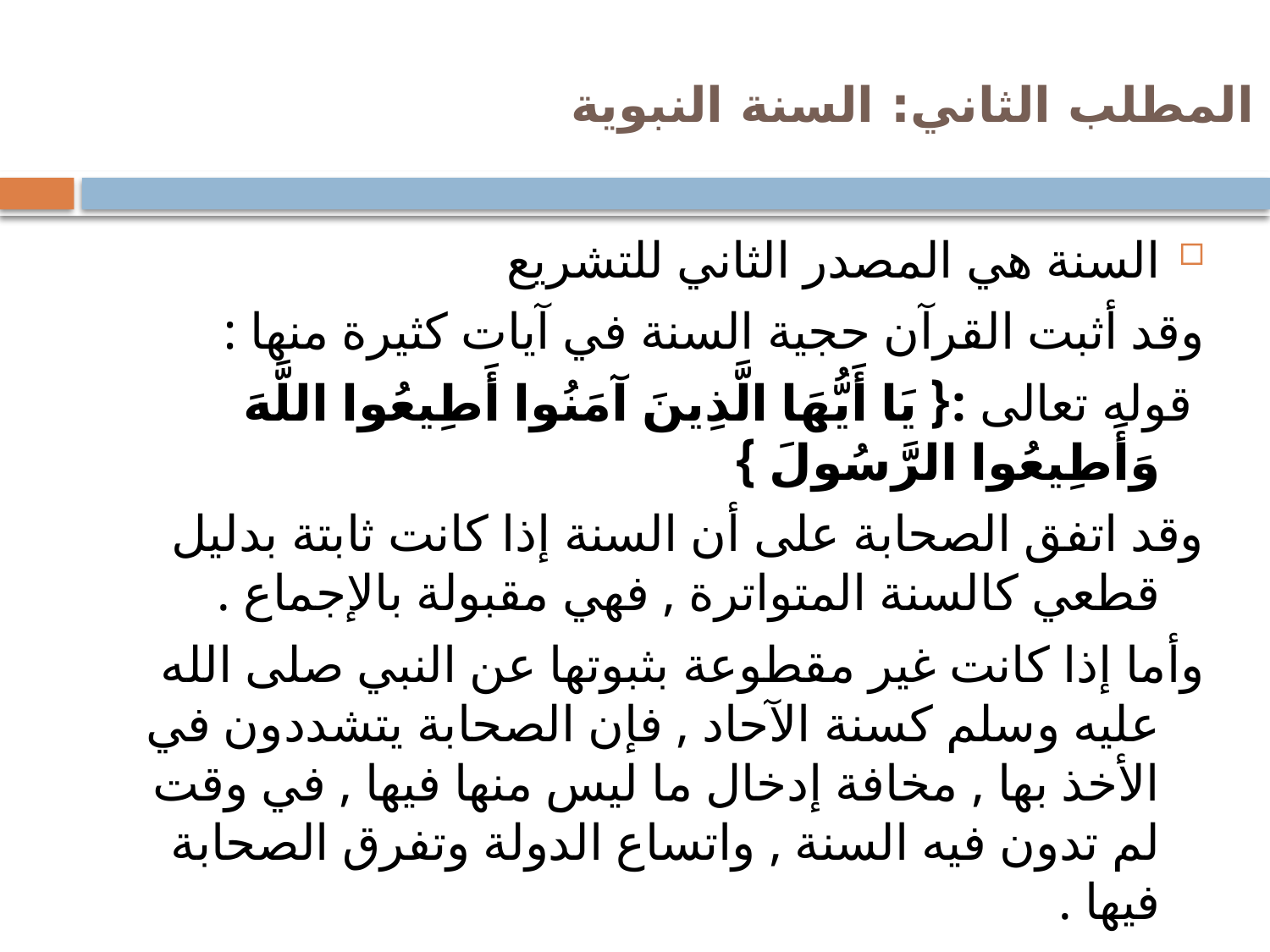

# المطلب الثاني: السنة النبوية
السنة هي المصدر الثاني للتشريع
وقد أثبت القرآن حجية السنة في آيات كثيرة منها :
 قوله تعالى :{ يَا أَيُّهَا الَّذِينَ آمَنُوا أَطِيعُوا اللَّهَ وَأَطِيعُوا الرَّسُولَ }
وقد اتفق الصحابة على أن السنة إذا كانت ثابتة بدليل قطعي كالسنة المتواترة , فهي مقبولة بالإجماع .
وأما إذا كانت غير مقطوعة بثبوتها عن النبي صلى الله عليه وسلم كسنة الآحاد , فإن الصحابة يتشددون في الأخذ بها , مخافة إدخال ما ليس منها فيها , في وقت لم تدون فيه السنة , واتساع الدولة وتفرق الصحابة فيها .